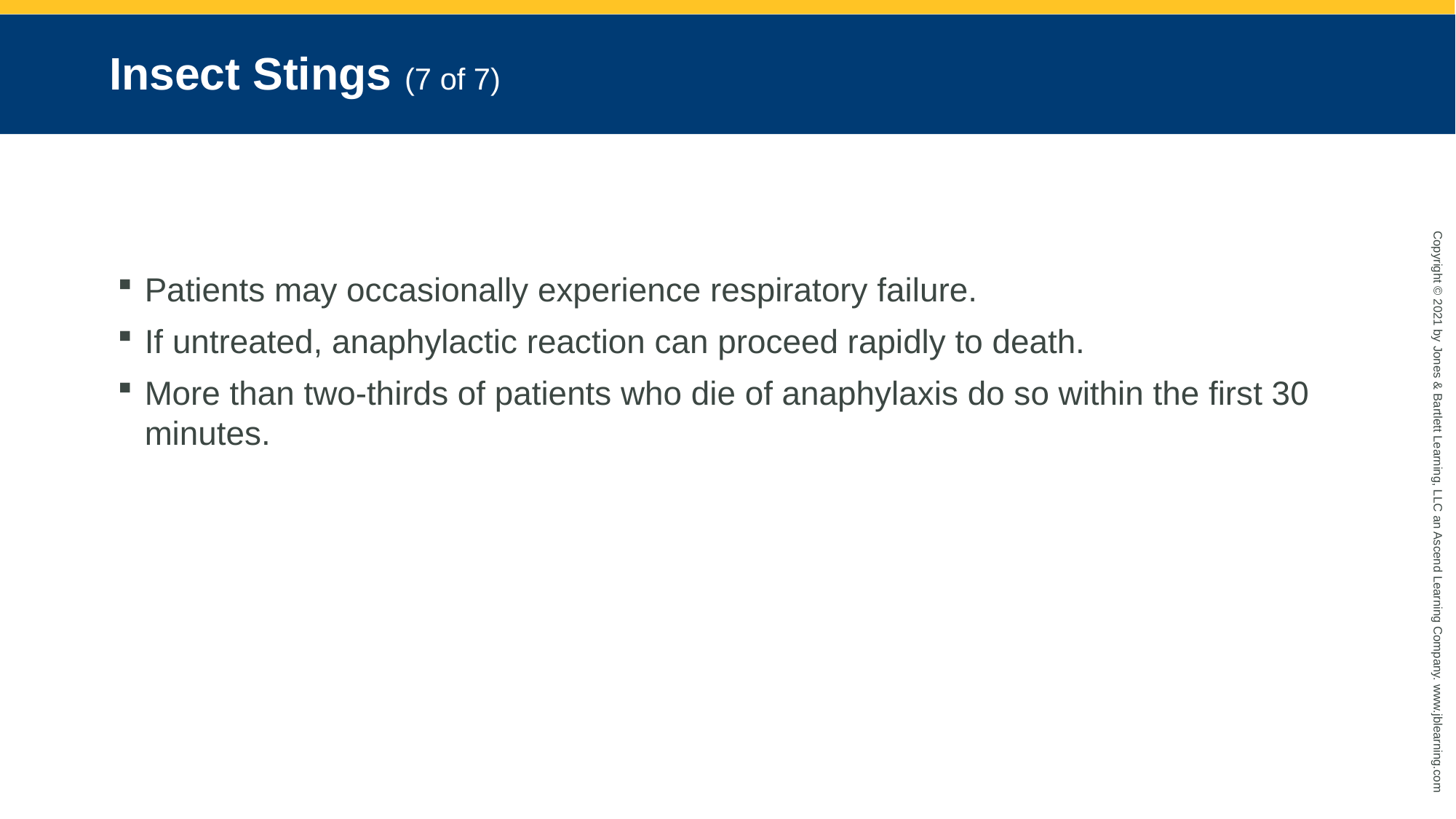

# Insect Stings (7 of 7)
Patients may occasionally experience respiratory failure.
If untreated, anaphylactic reaction can proceed rapidly to death.
More than two-thirds of patients who die of anaphylaxis do so within the first 30 minutes.